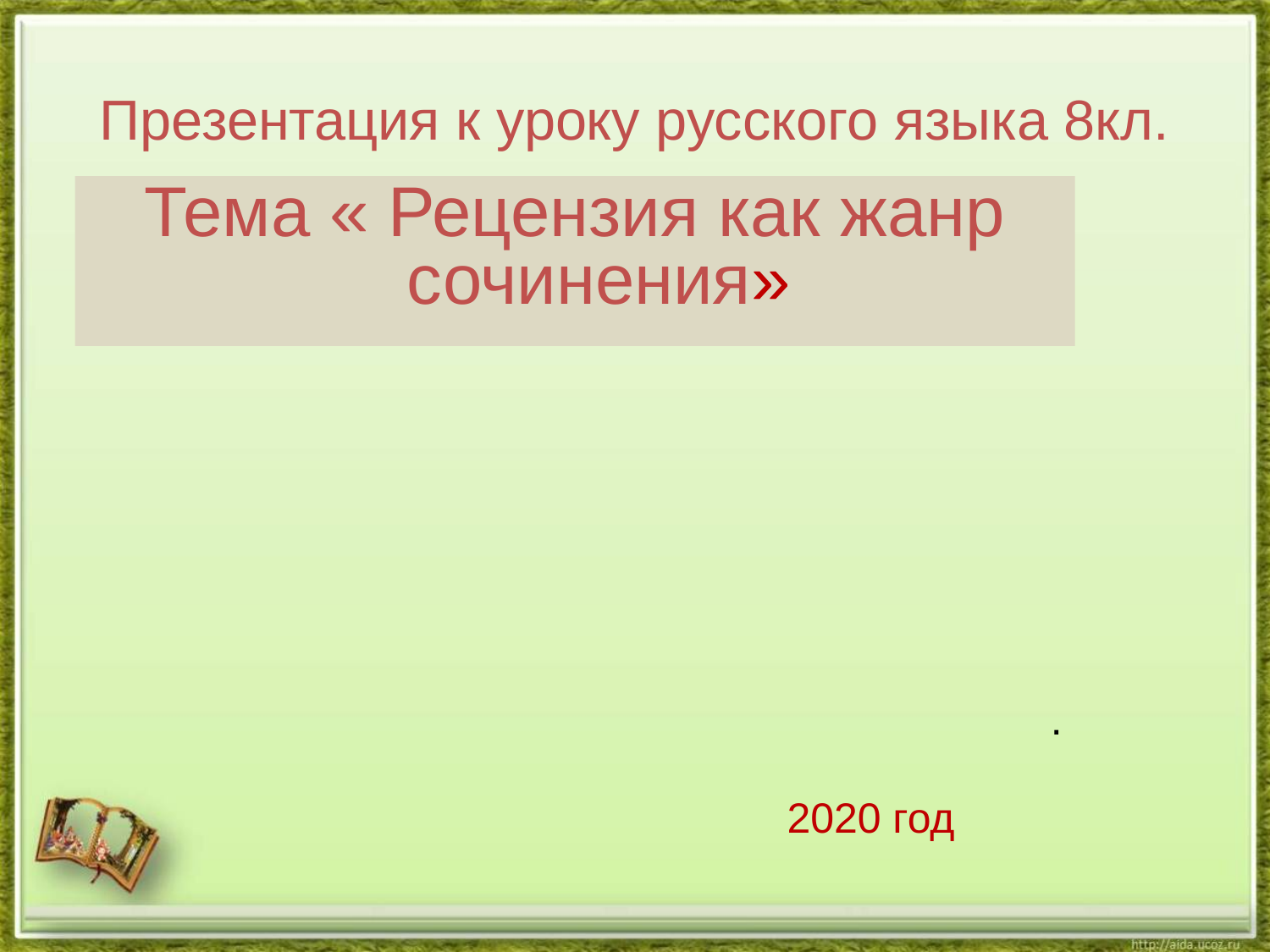

# Презентация к уроку русского языка 8кл.
Тема « Рецензия как жанр сочинения»

.

                                                           2020 год